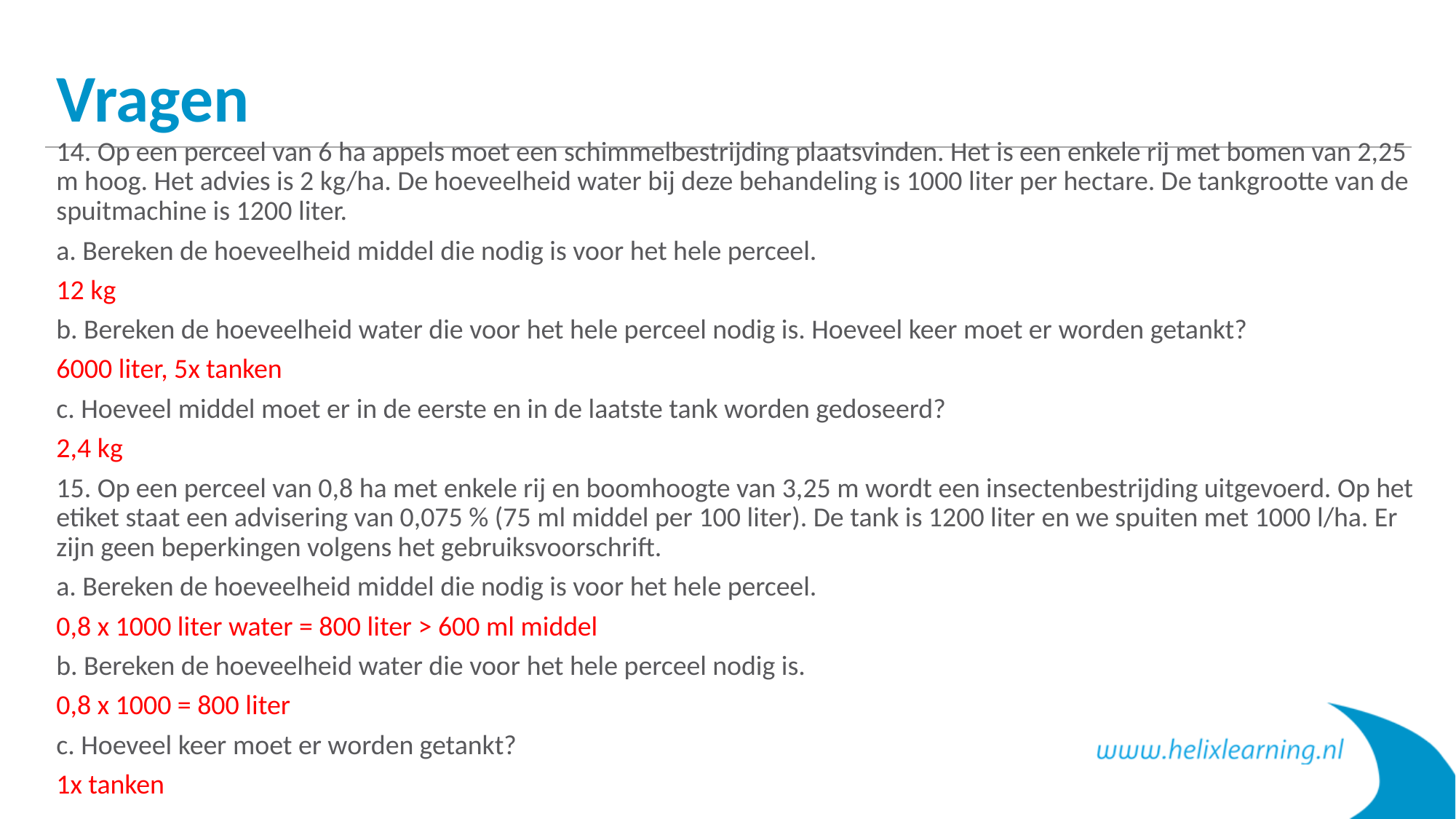

# Vragen
14. Op een perceel van 6 ha appels moet een schimmelbestrijding plaatsvinden. Het is een enkele rij met bomen van 2,25 m hoog. Het advies is 2 kg/ha. De hoeveelheid water bij deze behandeling is 1000 liter per hectare. De tankgrootte van de spuitmachine is 1200 liter.
a. Bereken de hoeveelheid middel die nodig is voor het hele perceel.
12 kg
b. Bereken de hoeveelheid water die voor het hele perceel nodig is. Hoeveel keer moet er worden getankt?
6000 liter, 5x tanken
c. Hoeveel middel moet er in de eerste en in de laatste tank worden gedoseerd?
2,4 kg
15. Op een perceel van 0,8 ha met enkele rij en boomhoogte van 3,25 m wordt een insectenbestrijding uitgevoerd. Op het etiket staat een advisering van 0,075 % (75 ml middel per 100 liter). De tank is 1200 liter en we spuiten met 1000 l/ha. Er zijn geen beperkingen volgens het gebruiksvoorschrift.
a. Bereken de hoeveelheid middel die nodig is voor het hele perceel.
0,8 x 1000 liter water = 800 liter > 600 ml middel
b. Bereken de hoeveelheid water die voor het hele perceel nodig is.
0,8 x 1000 = 800 liter
c. Hoeveel keer moet er worden getankt?
1x tanken